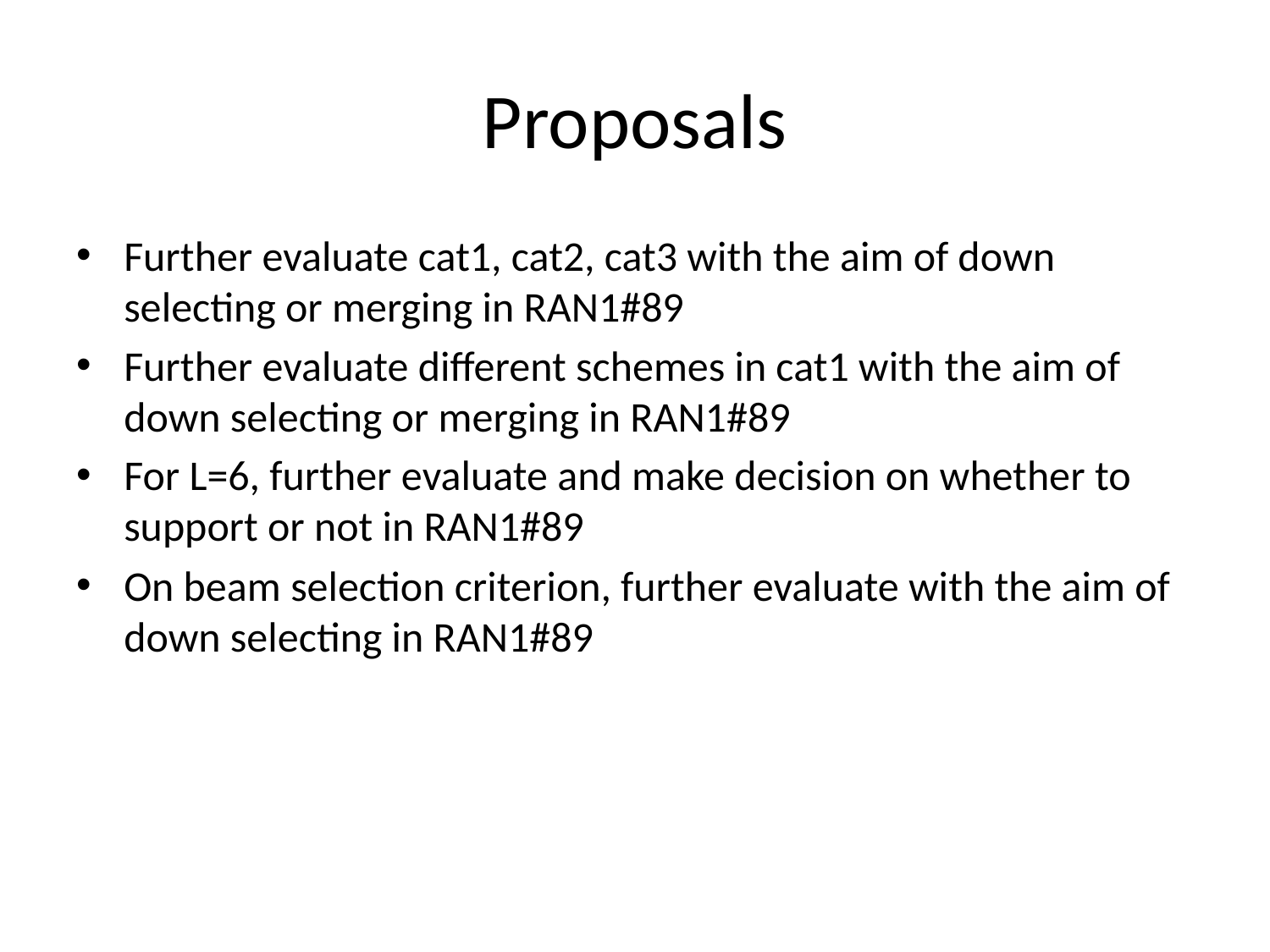

# Proposals
Further evaluate cat1, cat2, cat3 with the aim of down selecting or merging in RAN1#89
Further evaluate different schemes in cat1 with the aim of down selecting or merging in RAN1#89
For L=6, further evaluate and make decision on whether to support or not in RAN1#89
On beam selection criterion, further evaluate with the aim of down selecting in RAN1#89